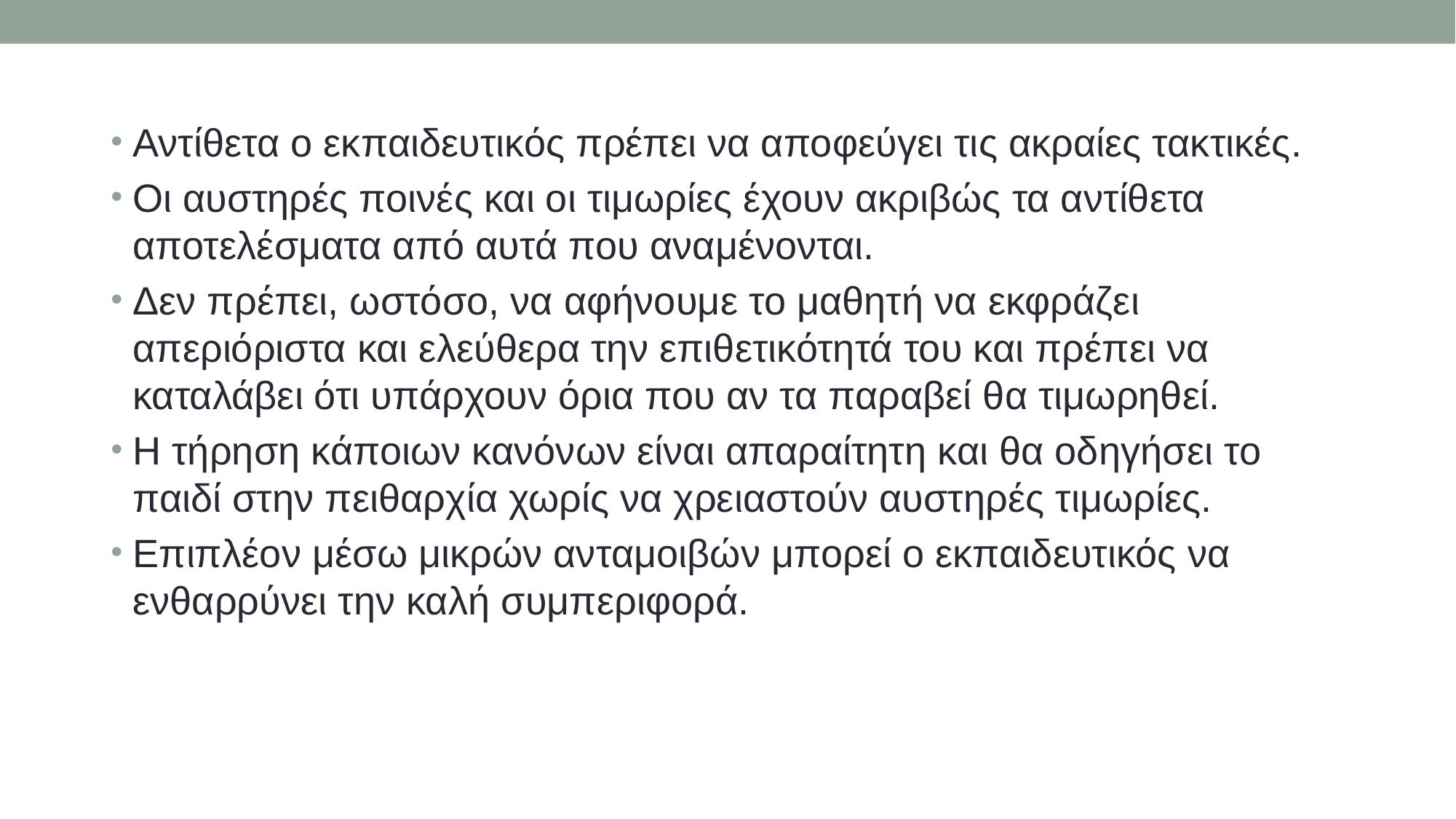

Αντίθετα ο εκπαιδευτικός πρέπει να αποφεύγει τις ακραίες τακτικές.
Οι αυστηρές ποινές και οι τιμωρίες έχουν ακριβώς τα αντίθετα αποτελέσματα από αυτά που αναμένονται.
Δεν πρέπει, ωστόσο, να αφήνουμε το μαθητή να εκφράζει απεριόριστα και ελεύθερα την επιθετικότητά του και πρέπει να καταλάβει ότι υπάρχουν όρια που αν τα παραβεί θα τιμωρηθεί.
Η τήρηση κάποιων κανόνων είναι απαραίτητη και θα οδηγήσει το παιδί στην πειθαρχία χωρίς να χρειαστούν αυστηρές τιμωρίες.
Επιπλέον μέσω μικρών ανταμοιβών μπορεί ο εκπαιδευτικός να ενθαρρύνει την καλή συμπεριφορά.